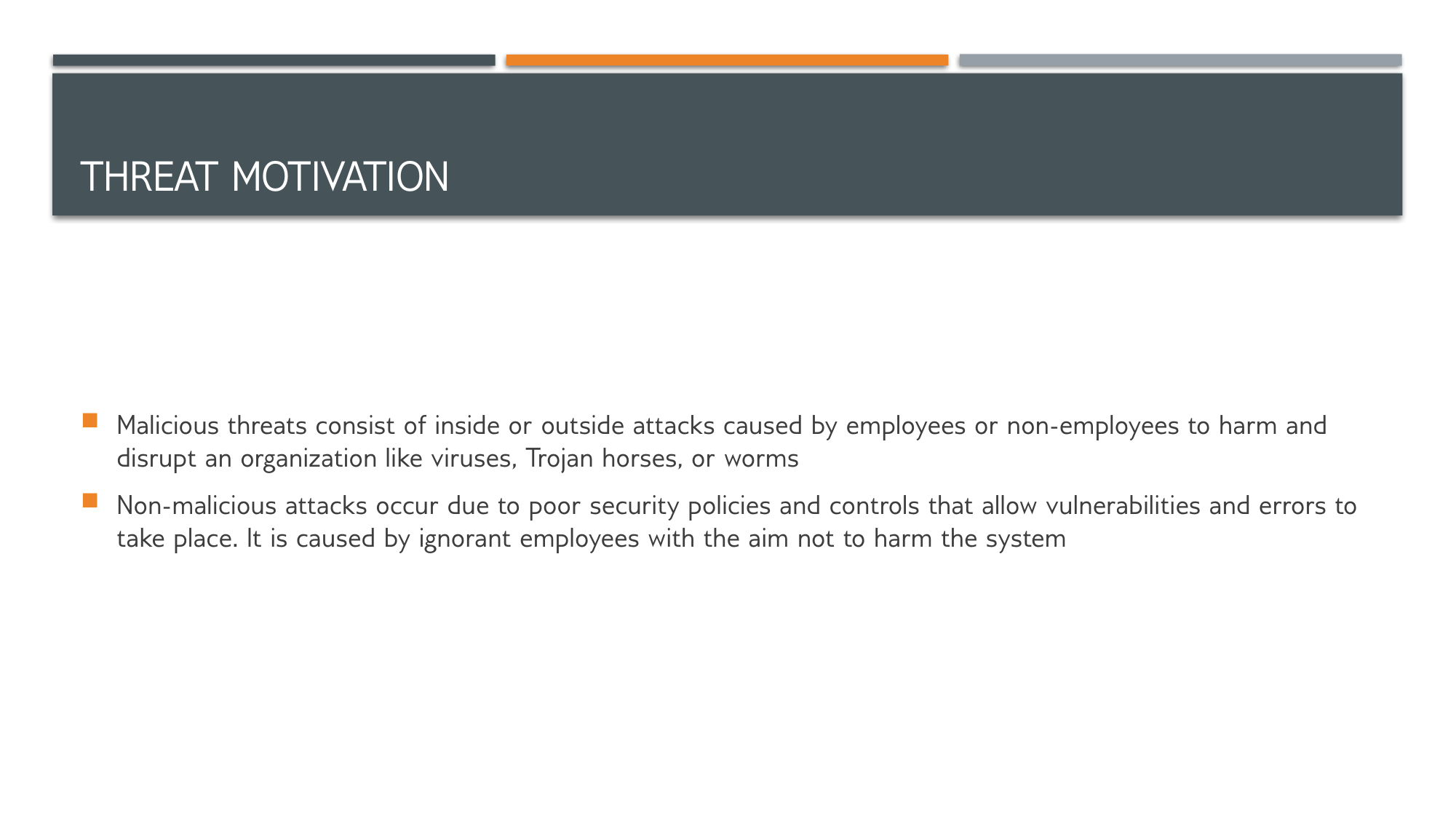

# Threat motivation
Malicious threats consist of inside or outside attacks caused by employees or non-employees to harm and disrupt an organization like viruses, Trojan horses, or worms
Non-malicious attacks occur due to poor security policies and controls that allow vulnerabilities and errors to take place. It is caused by ignorant employees with the aim not to harm the system